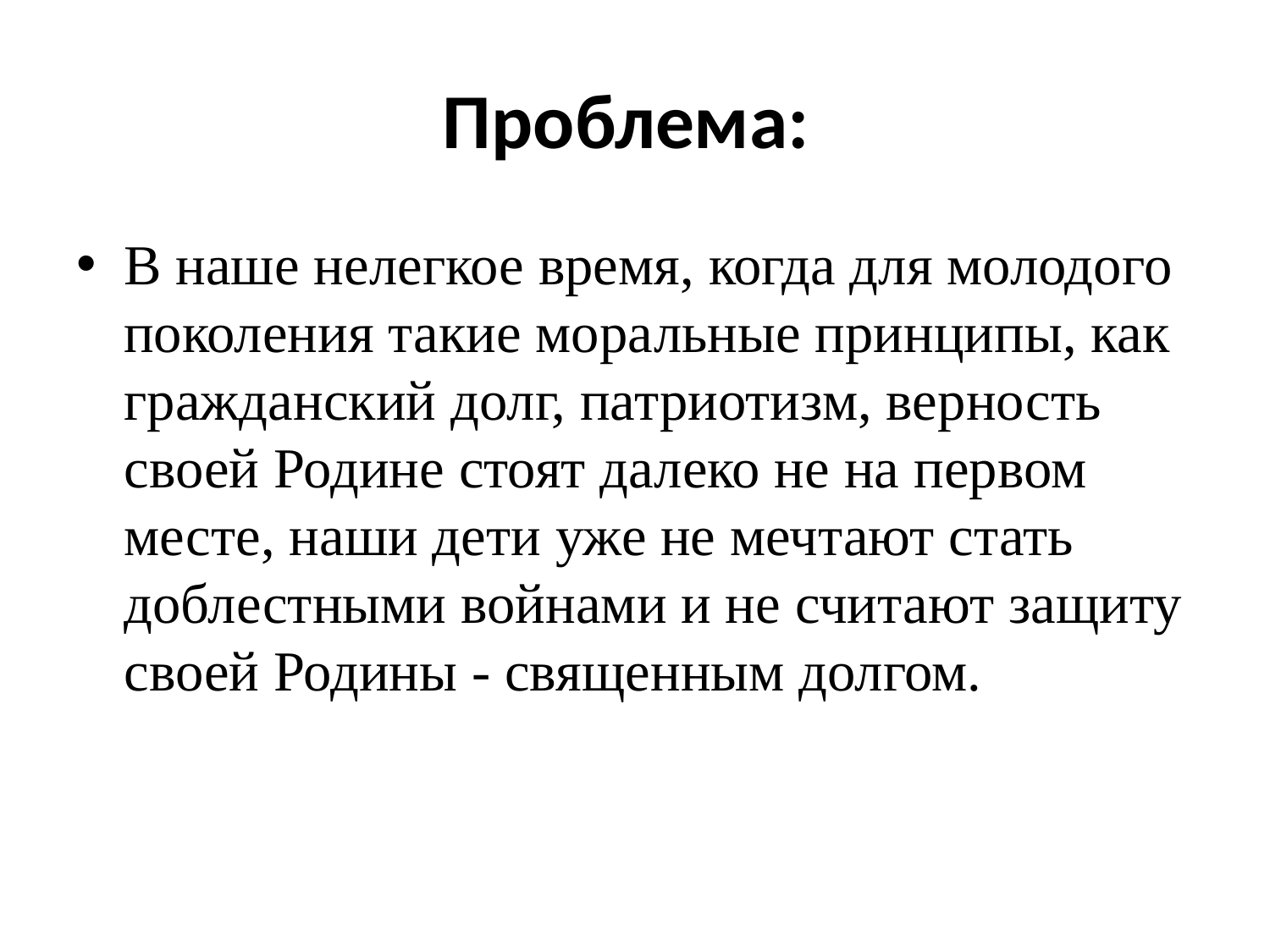

# Проблема:
В наше нелегкое время, когда для молодого поколения такие моральные принципы, как гражданский долг, патриотизм, верность своей Родине стоят далеко не на первом месте, наши дети уже не мечтают стать доблестными войнами и не считают защиту своей Родины - священным долгом.